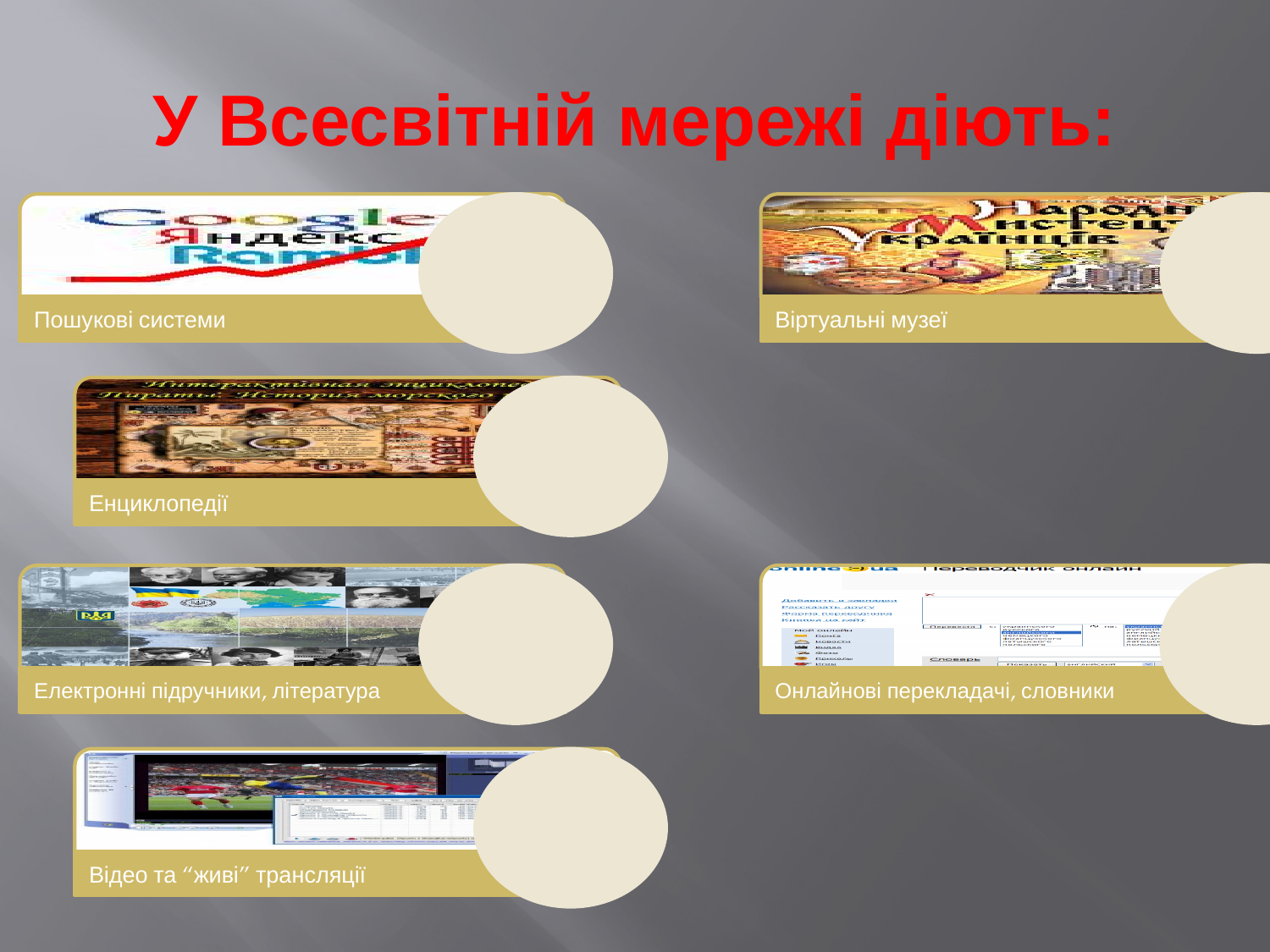

# У Всесвітній мережі діють:
Пошукові системи
Віртуальні музеї
Енциклопедії
Електронні підручники, література
Онлайнові перекладачі, словники
Відео та “живі” трансляції